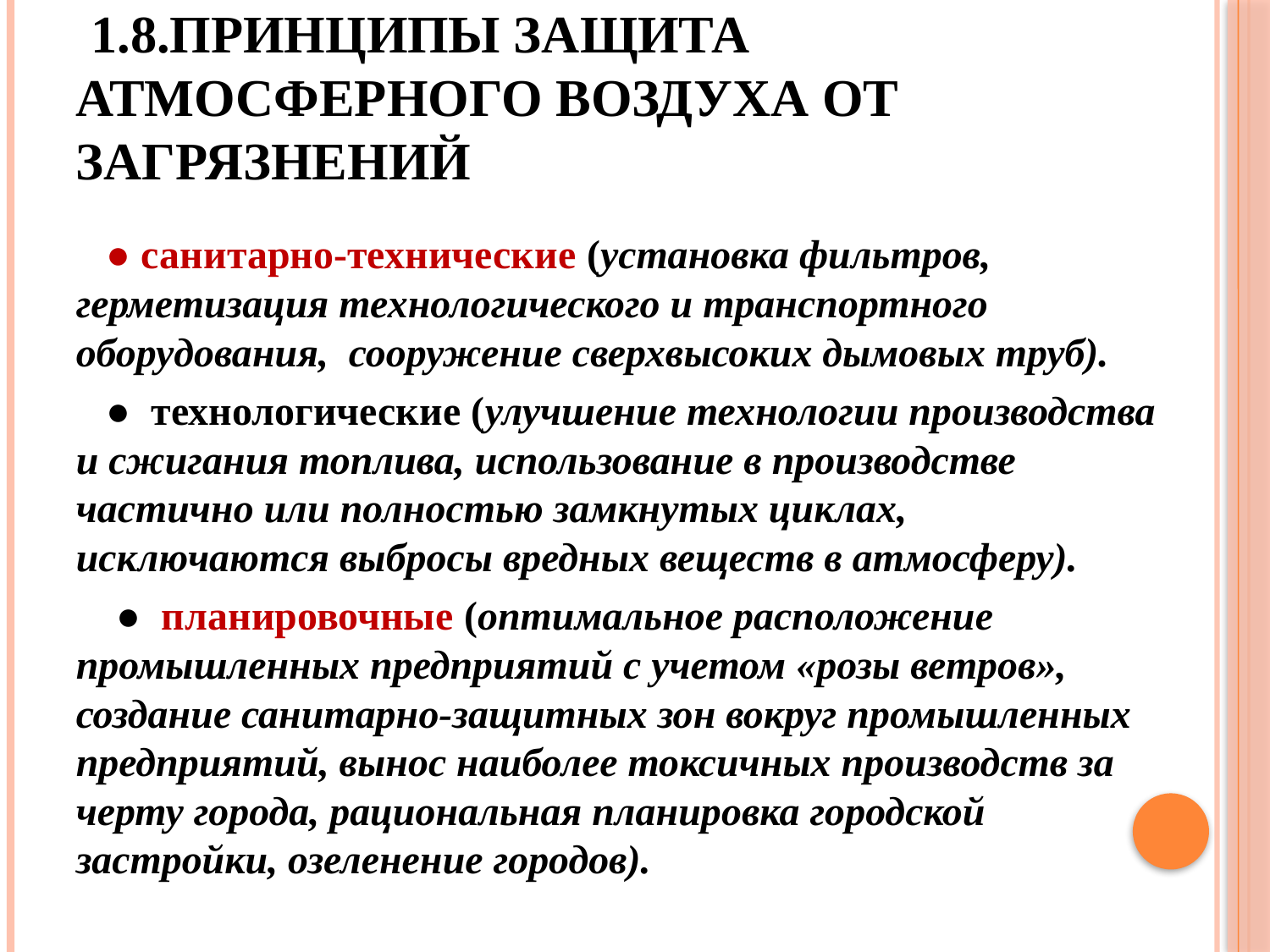

# 1.8.Принципы защита атмосферного воздуха от загрязнений
   ● санитарно-технические (установка фильтров, герметизация технологического и транспортного оборудования,  сооружение сверхвысоких дымовых труб).
   ●  технологические (улучшение технологии производства и сжигания топлива, использование в производстве частично или полностью замкнутых циклах, исключаются выбросы вредных веществ в атмосферу).
    ●  планировочные (оптимальное расположение промышленных предприятий с учетом «розы ветров», создание санитарно-защитных зон вокруг промышленных предприятий, вынос наиболее токсичных производств за черту города, рациональная планировка городской застройки, озеленение городов).